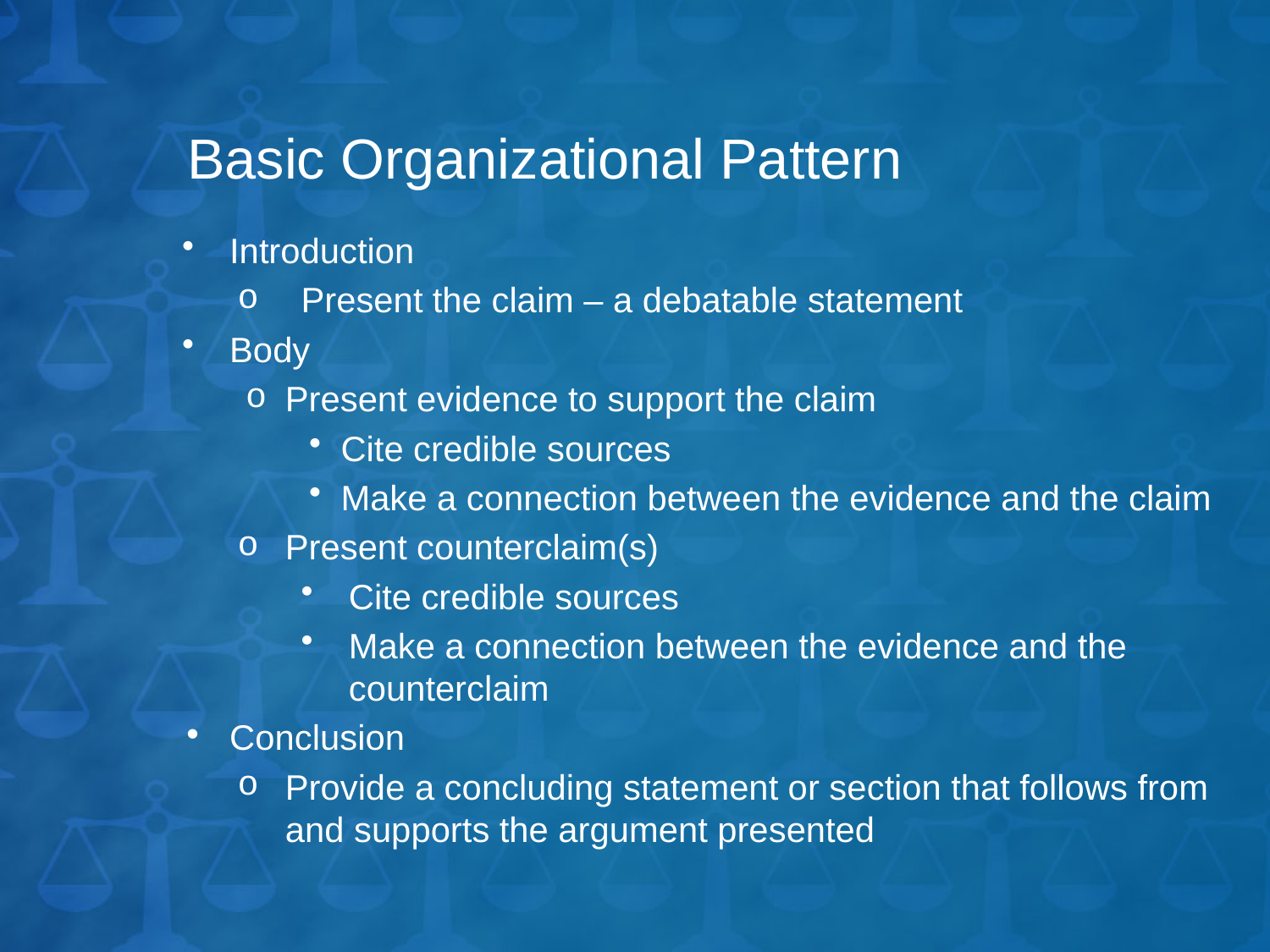

# Basic Organizational Pattern
Introduction
Present the claim – a debatable statement
Body
Present evidence to support the claim
Cite credible sources
Make a connection between the evidence and the claim
Present counterclaim(s)
Cite credible sources
Make a connection between the evidence and the counterclaim
Conclusion
Provide a concluding statement or section that follows from and supports the argument presented